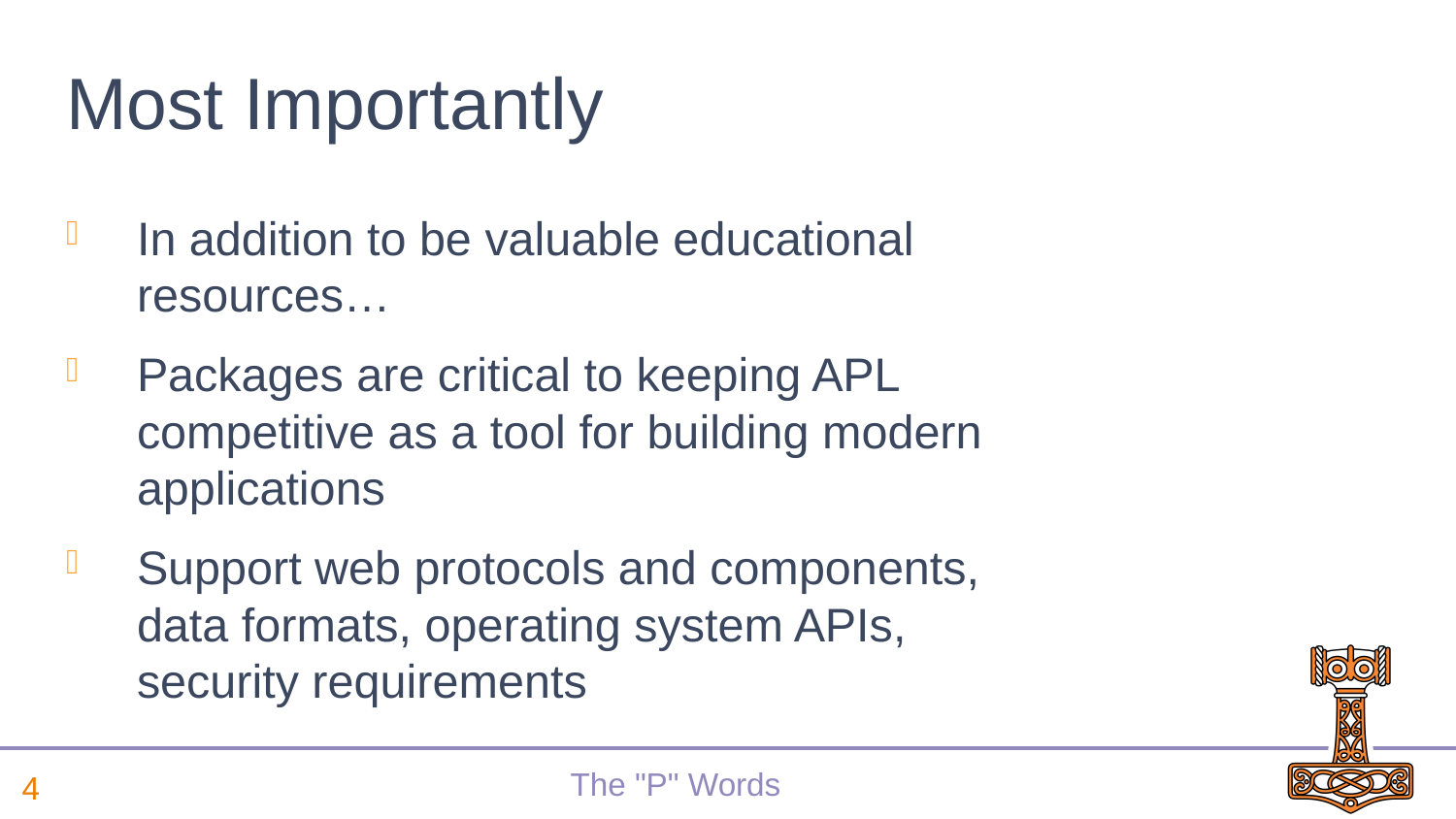

# Most Importantly
In addition to be valuable educational resources…
Packages are critical to keeping APL competitive as a tool for building modern applications
Support web protocols and components, data formats, operating system APIs, security requirements